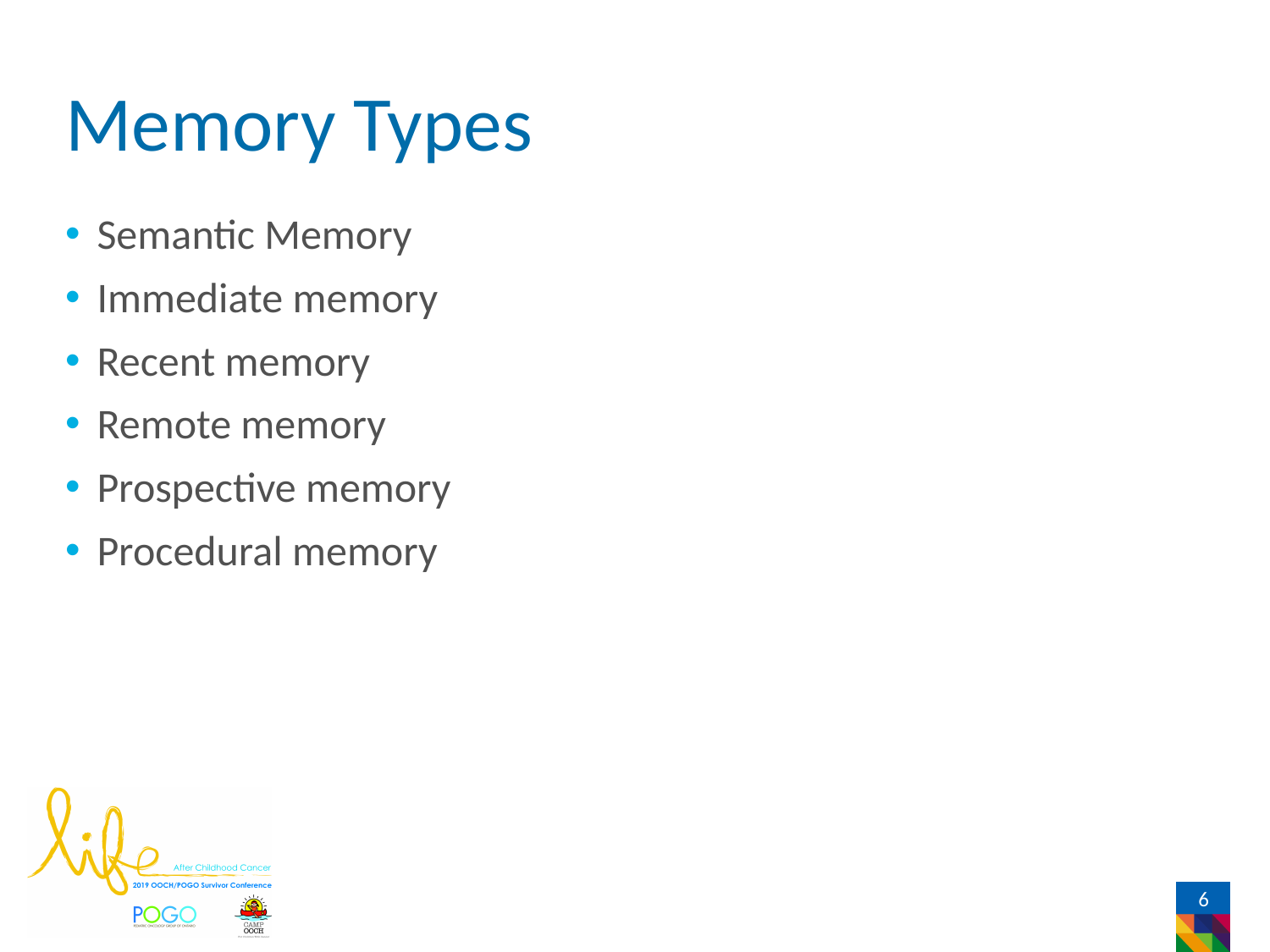

# Memory Types
Semantic Memory
Immediate memory
Recent memory
Remote memory
Prospective memory
Procedural memory